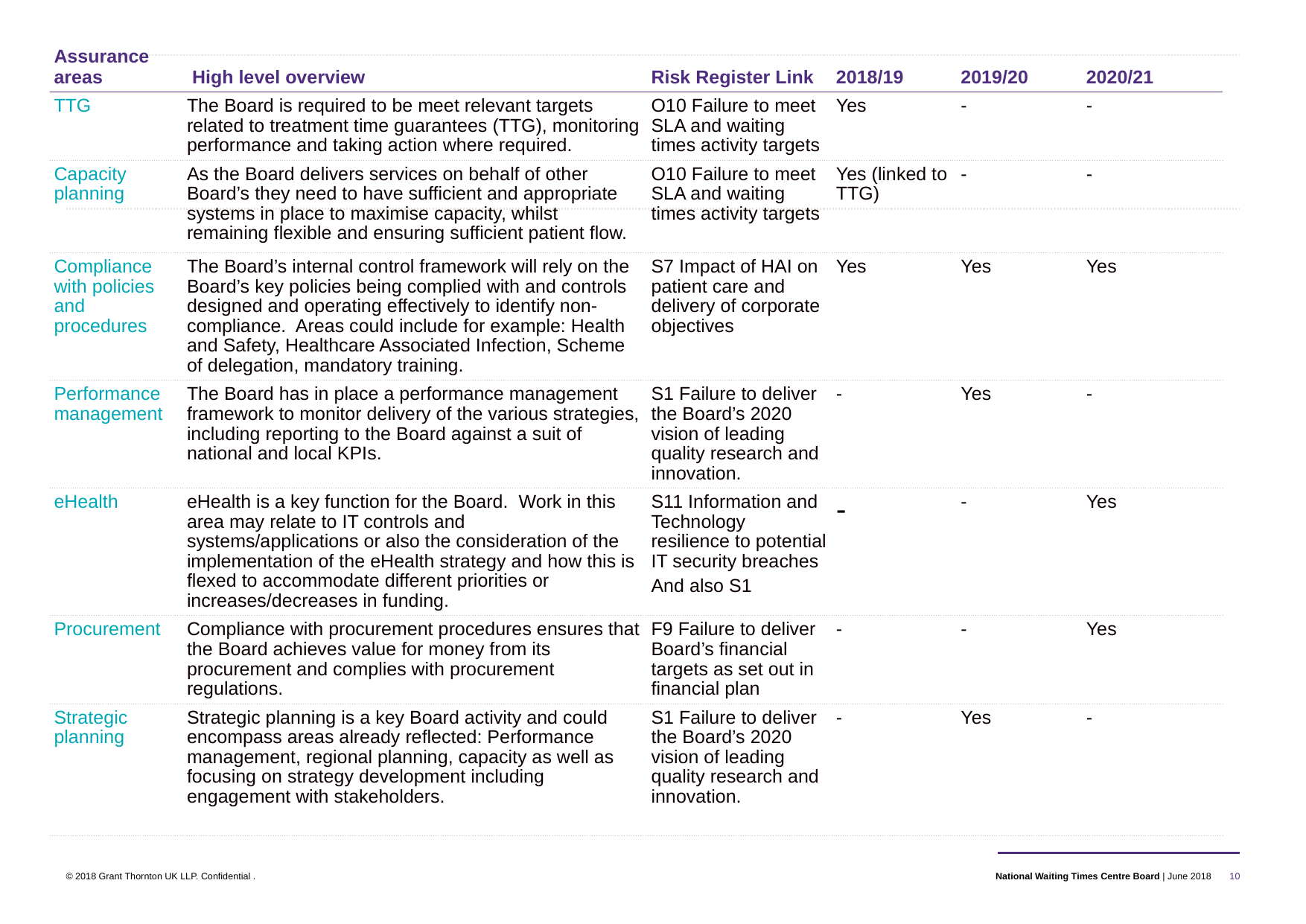

| Assurance areas | High level overview | Risk Register Link | 2018/19 | 2019/20 | 2020/21 |
| --- | --- | --- | --- | --- | --- |
| TTG | The Board is required to be meet relevant targets related to treatment time guarantees (TTG), monitoring performance and taking action where required. | O10 Failure to meet SLA and waiting times activity targets | Yes | - | - |
| Capacity planning | As the Board delivers services on behalf of other Board’s they need to have sufficient and appropriate systems in place to maximise capacity, whilst remaining flexible and ensuring sufficient patient flow. | O10 Failure to meet SLA and waiting times activity targets | Yes (linked to TTG) | - | - |
| Compliance with policies and procedures | The Board’s internal control framework will rely on the Board’s key policies being complied with and controls designed and operating effectively to identify non-compliance. Areas could include for example: Health and Safety, Healthcare Associated Infection, Scheme of delegation, mandatory training. | S7 Impact of HAI on patient care and delivery of corporate objectives | Yes | Yes | Yes |
| Performance management | The Board has in place a performance management framework to monitor delivery of the various strategies, including reporting to the Board against a suit of national and local KPIs. | S1 Failure to deliver the Board’s 2020 vision of leading quality research and innovation. | - | Yes | - |
| eHealth | eHealth is a key function for the Board. Work in this area may relate to IT controls and systems/applications or also the consideration of the implementation of the eHealth strategy and how this is flexed to accommodate different priorities or increases/decreases in funding. | S11 Information and Technology resilience to potential IT security breaches And also S1 | - | - | Yes |
| Procurement | Compliance with procurement procedures ensures that the Board achieves value for money from its procurement and complies with procurement regulations. | F9 Failure to deliver Board’s financial targets as set out in financial plan | - | - | Yes |
| Strategic planning | Strategic planning is a key Board activity and could encompass areas already reflected: Performance management, regional planning, capacity as well as focusing on strategy development including engagement with stakeholders. | S1 Failure to deliver the Board’s 2020 vision of leading quality research and innovation. | - | Yes | - |
10